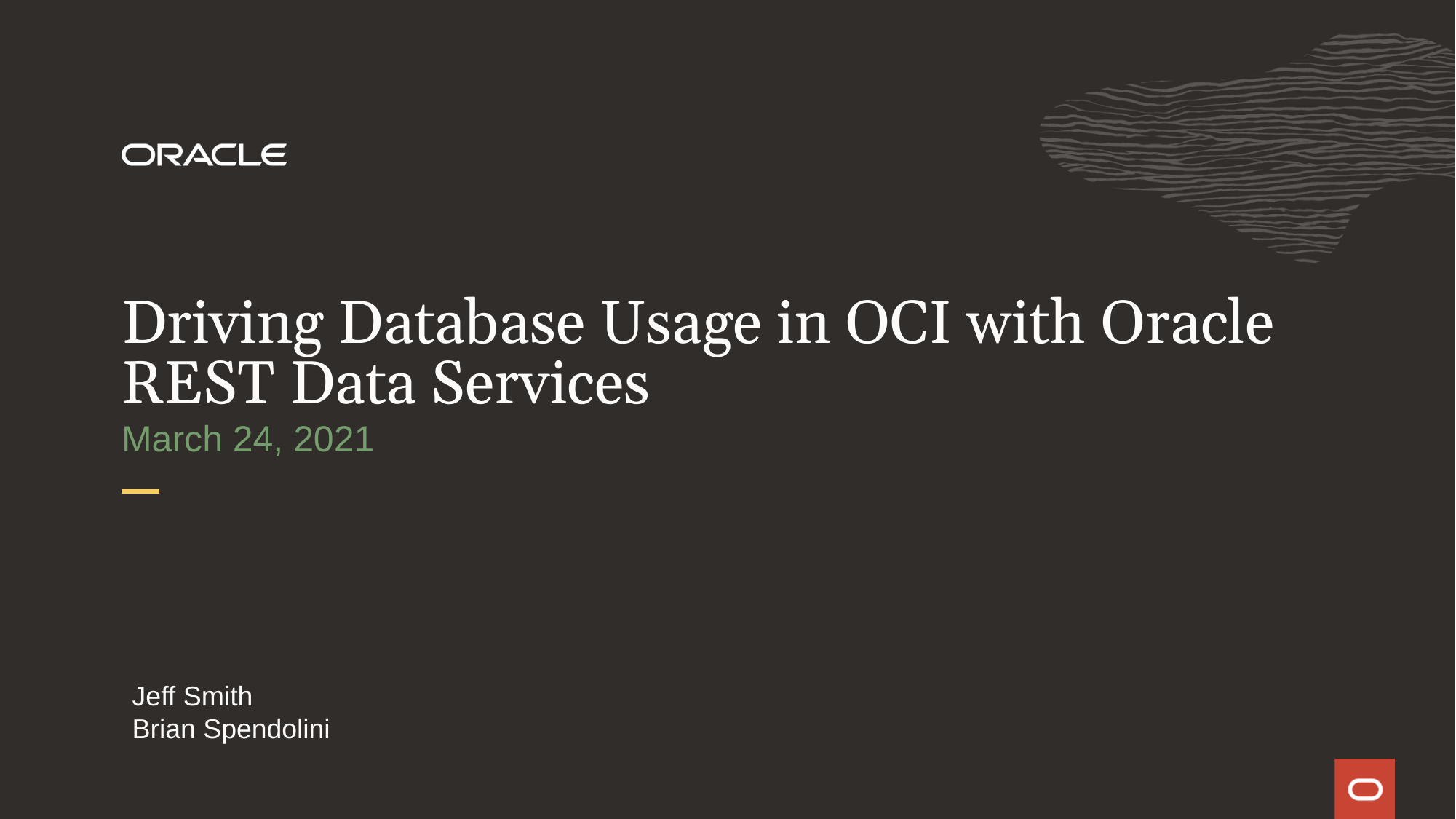

# Driving Database Usage in OCI with Oracle REST Data Services
March 24, 2021
Jeff Smith
Brian Spendolini